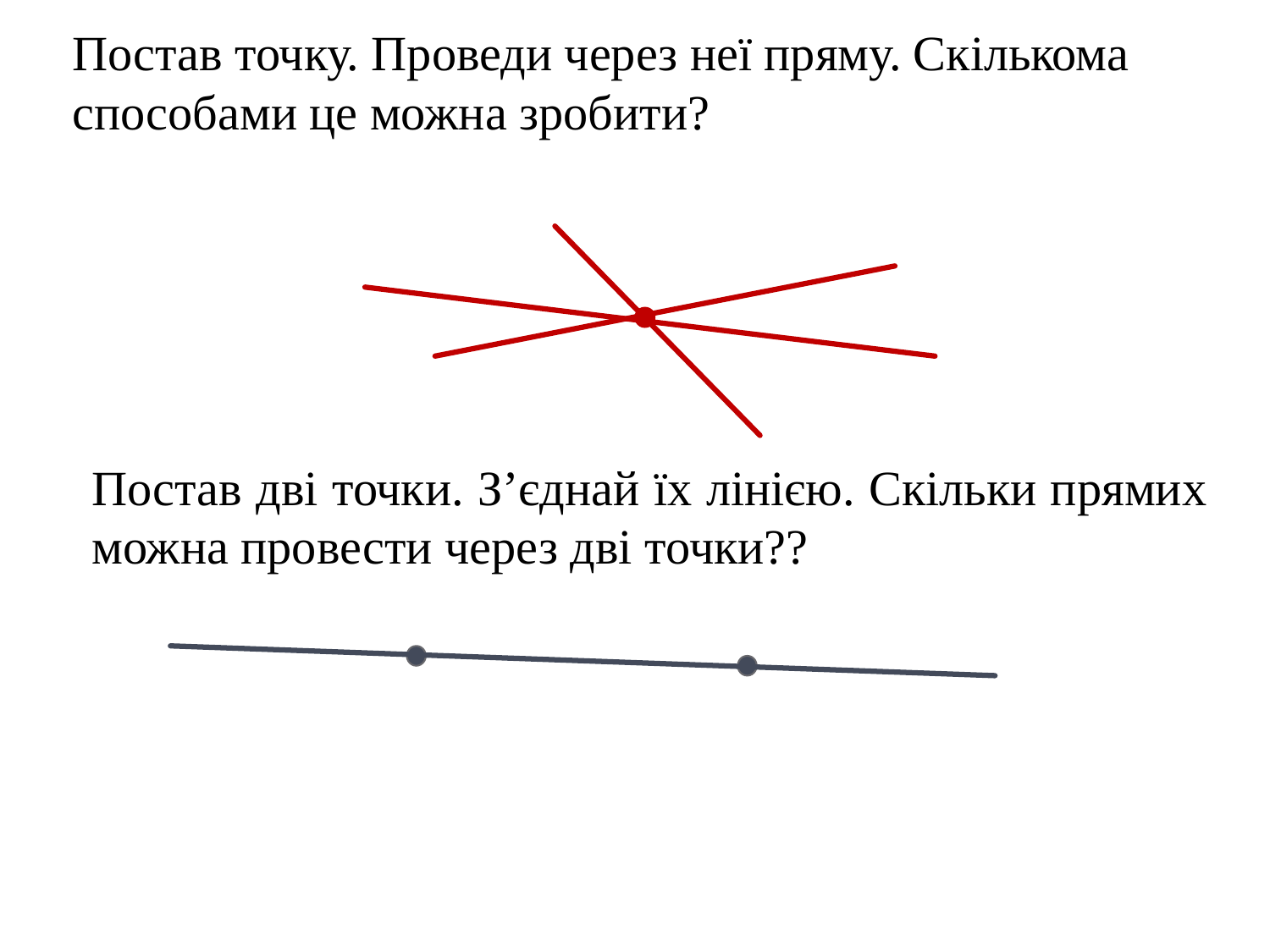

# Постав точку. Проведи через неї пряму. Скількома способами це можна зробити?

Постав дві точки. З’єднай їх лінією. Скільки прямих можна провести через дві точки??